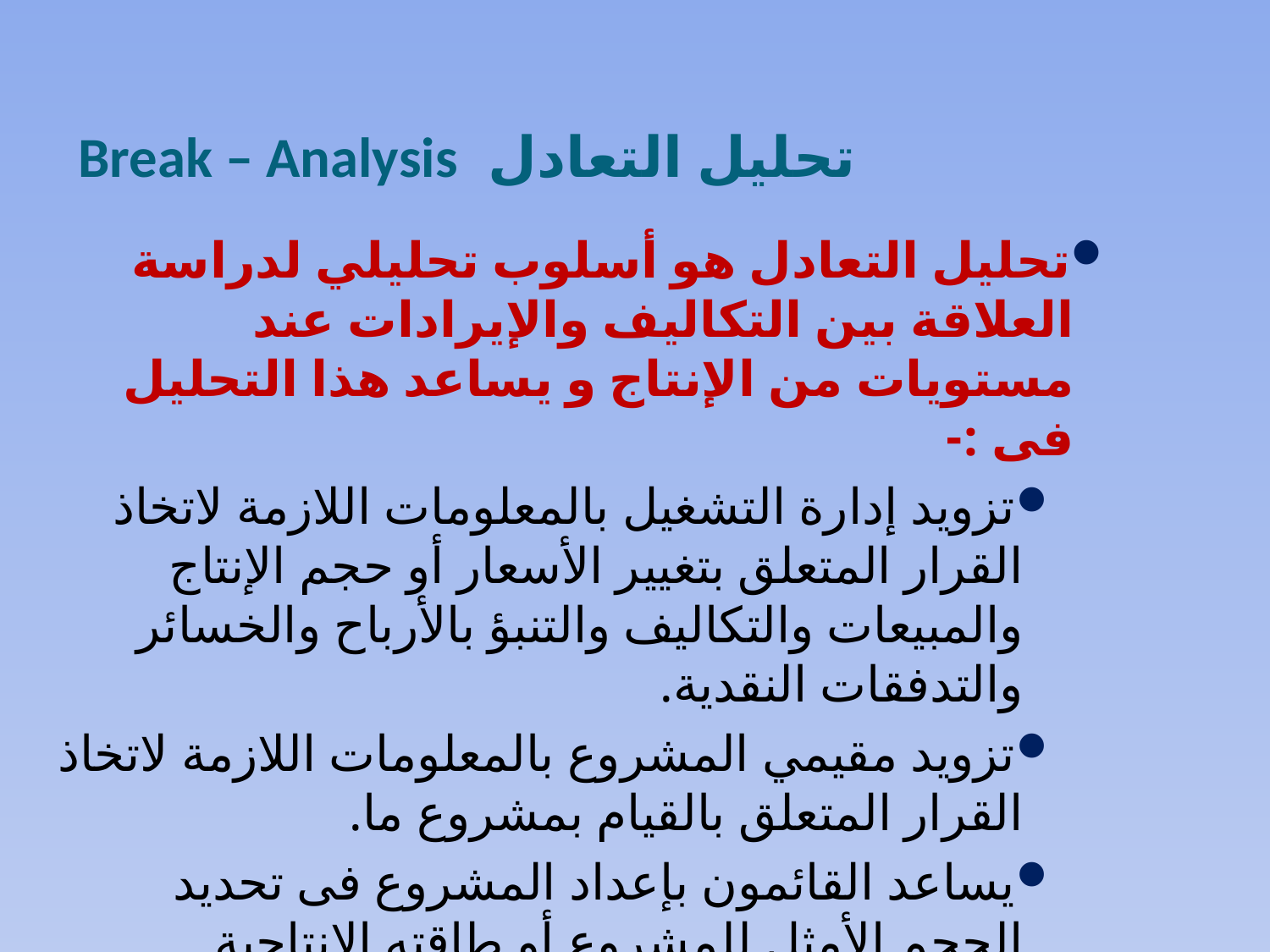

# تحليل التعادل  Break – Analysis
تحليل التعادل هو أسلوب تحليلي لدراسة العلاقة بين التكاليف والإيرادات عند مستويات من الإنتاج و يساعد هذا التحليل فى :-
تزويد إدارة التشغيل بالمعلومات اللازمة لاتخاذ القرار المتعلق بتغيير الأسعار أو حجم الإنتاج والمبيعات والتكاليف والتنبؤ بالأرباح والخسائر والتدفقات النقدية.
تزويد مقيمي المشروع بالمعلومات اللازمة لاتخاذ القرار المتعلق بالقيام بمشروع ما.
يساعد القائمون بإعداد المشروع فى تحديد الحجم الأمثل للمشروع أو طاقته الإنتاجية وتوقيت التنفيذ.

الدكتور عيسى قداده
70